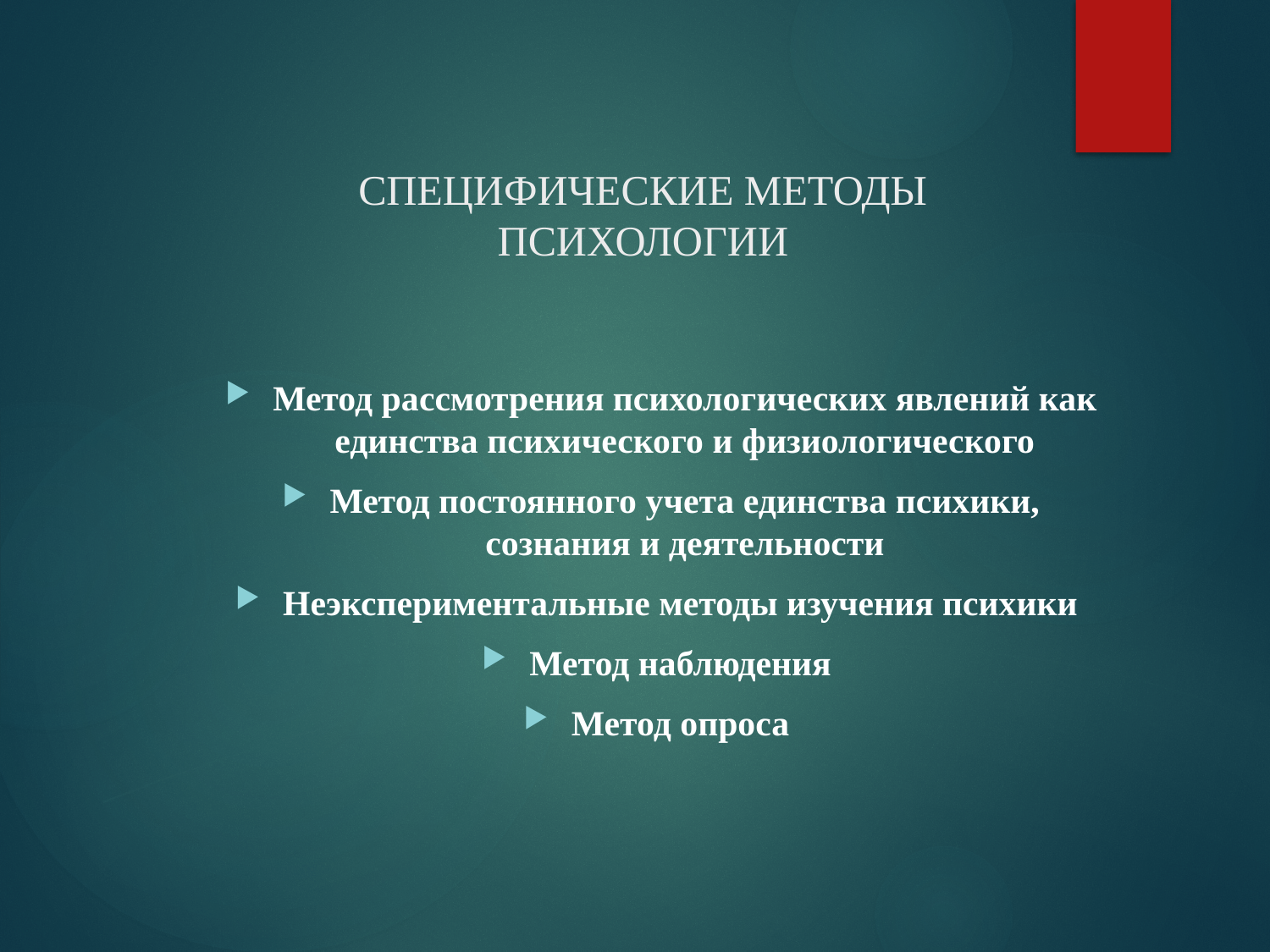

# СПЕЦИФИЧЕСКИЕ МЕТОДЫ ПСИХОЛОГИИ
Метод рассмотрения психологических явлений как единства психического и физиологического
Метод постоянного учета единства психики, сознания и деятельности
Неэкспериментальные методы изучения психики
Метод наблюдения
Метод опроса